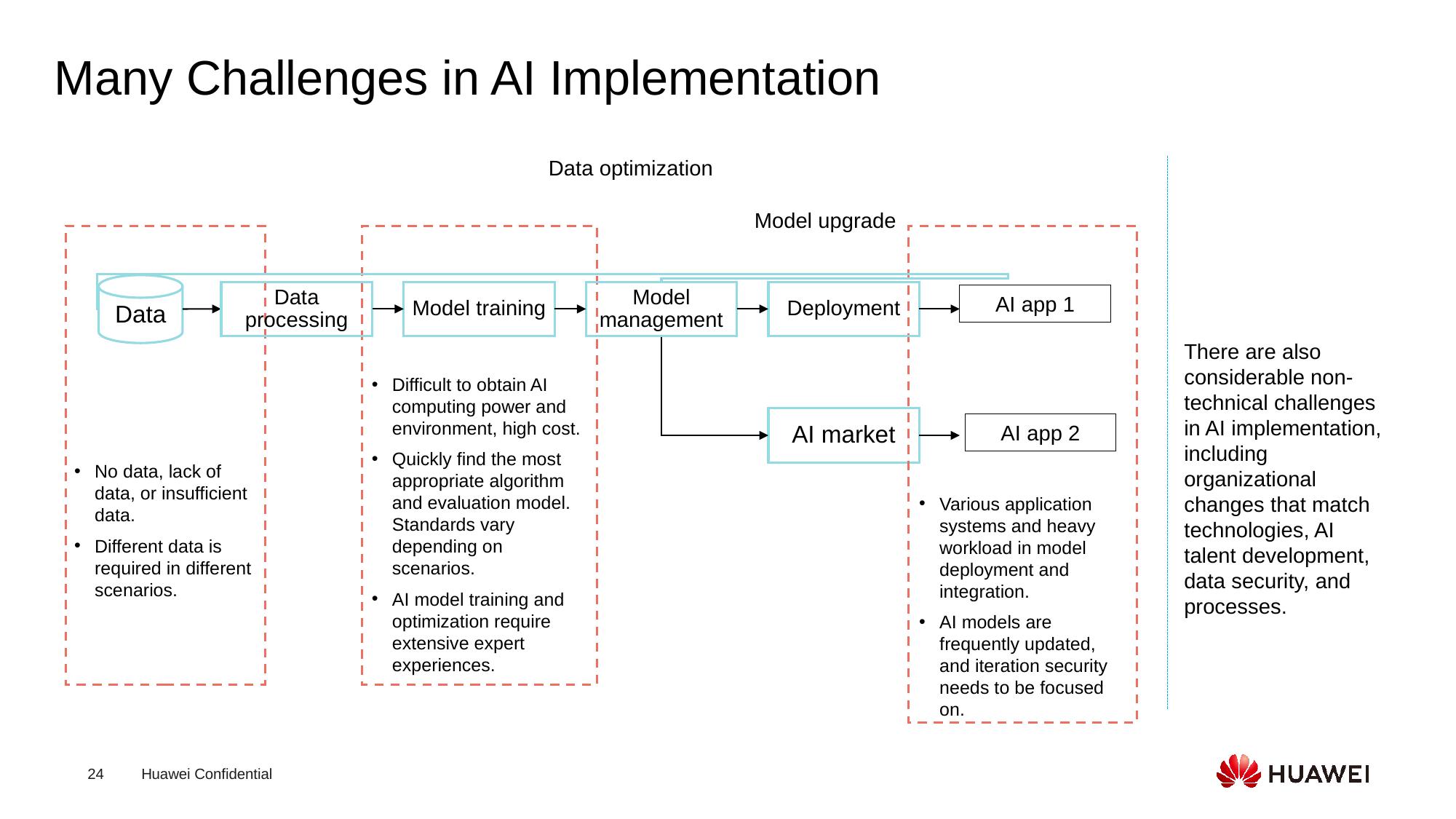

# Many Challenges in AI Implementation
Data optimization
Model upgrade

Data
Data processing
Model training
Model management
Deployment
AI app 1
There are also considerable non-technical challenges in AI implementation, including organizational changes that match technologies, AI talent development, data security, and processes.
Difficult to obtain AI computing power and environment, high cost.
Quickly find the most appropriate algorithm and evaluation model. Standards vary depending on scenarios.
AI model training and optimization require extensive expert experiences.
AI market
AI app 2
No data, lack of data, or insufficient data.
Different data is required in different scenarios.
Various application systems and heavy workload in model deployment and integration.
AI models are frequently updated, and iteration security needs to be focused on.